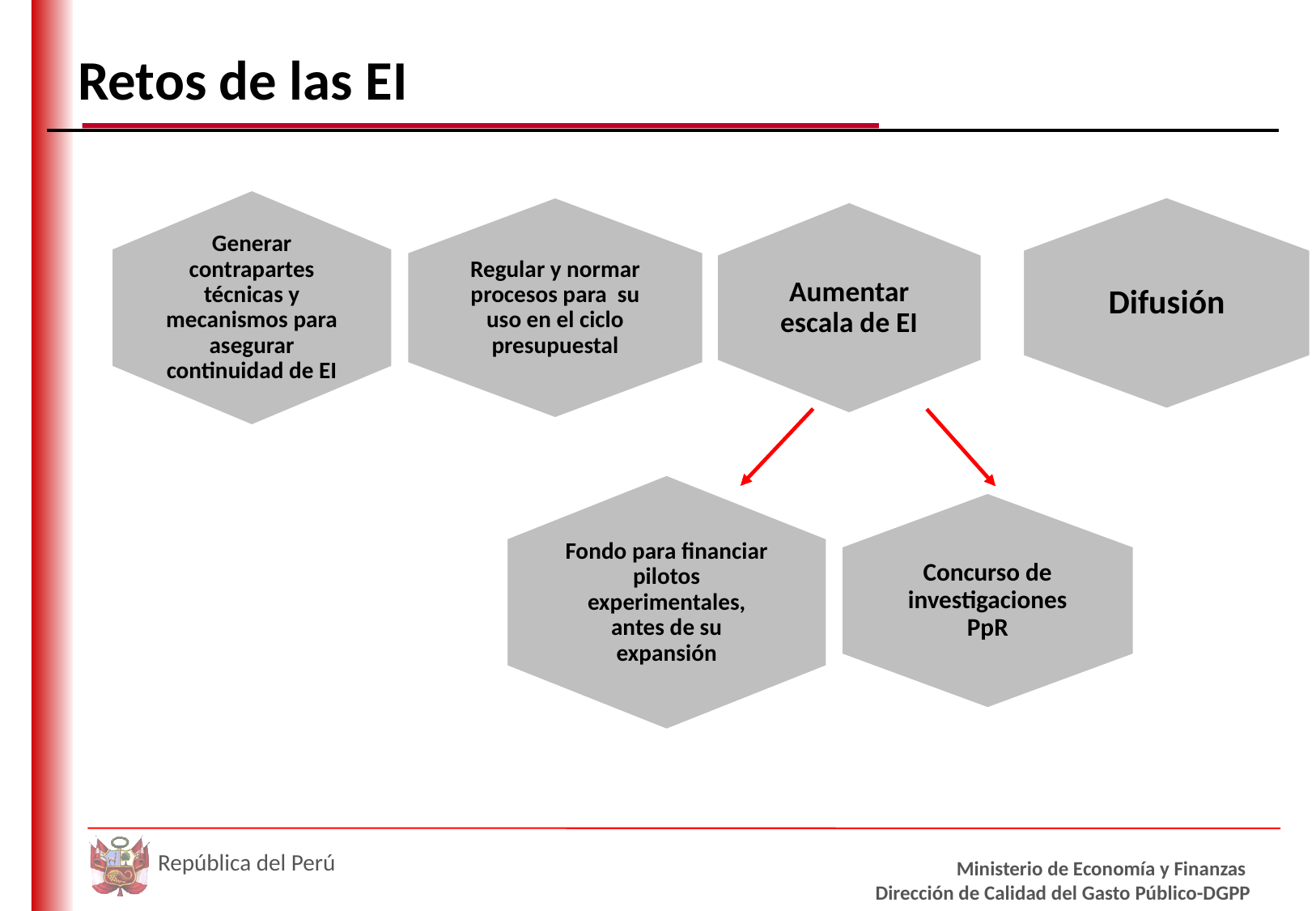

Retos de las EI
Concurso de investigaciones PpR
Fondo para financiar pilotos experimentales, antes de su expansión

Regular y normar procesos para  su uso en el ciclo presupuestal
Generar contrapartes técnicas y mecanismos para asegurar continuidad de EI
Aumentar escala de EI

Difusión
24